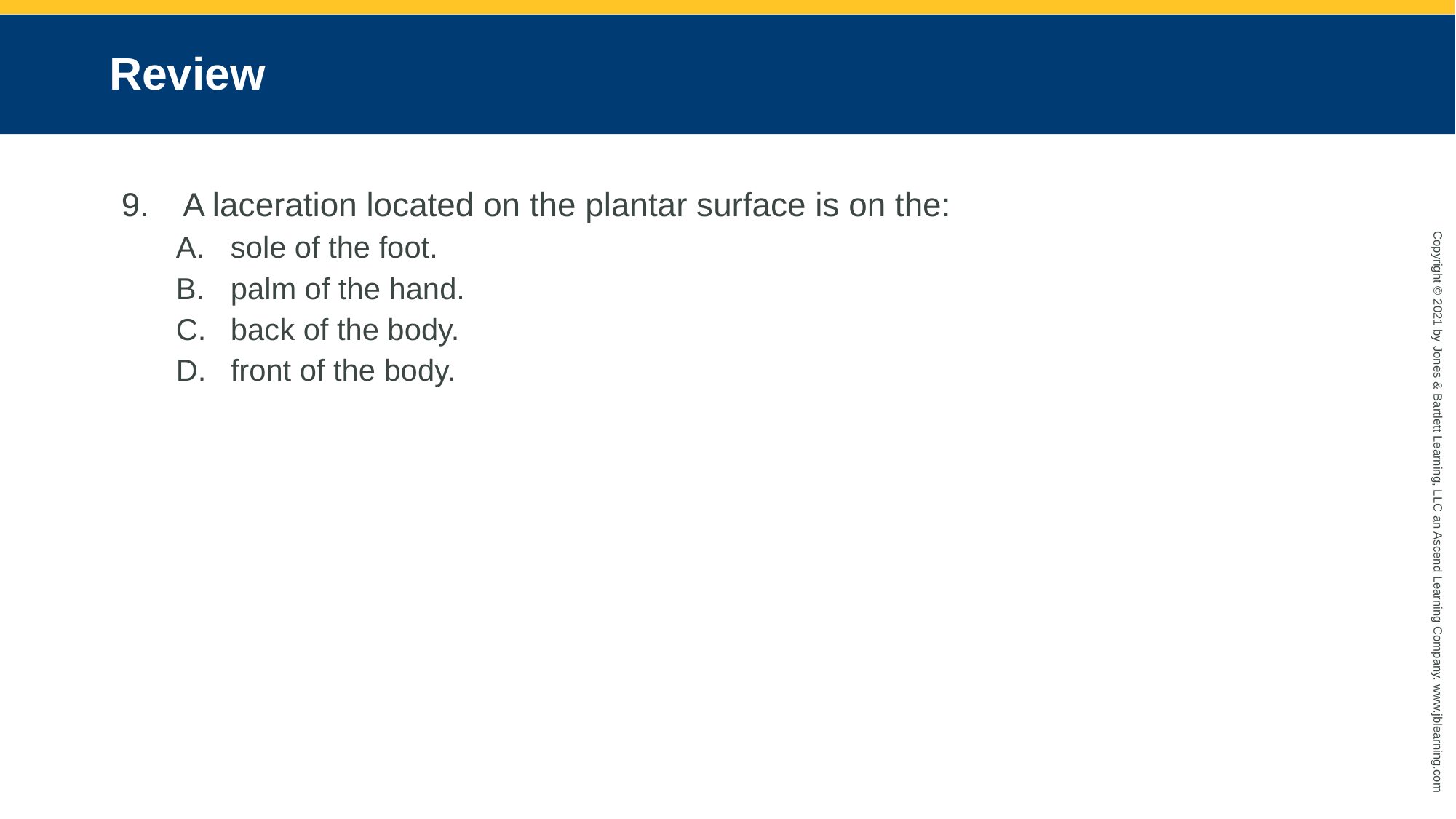

# Review
A laceration located on the plantar surface is on the:
sole of the foot.
palm of the hand.
back of the body.
front of the body.